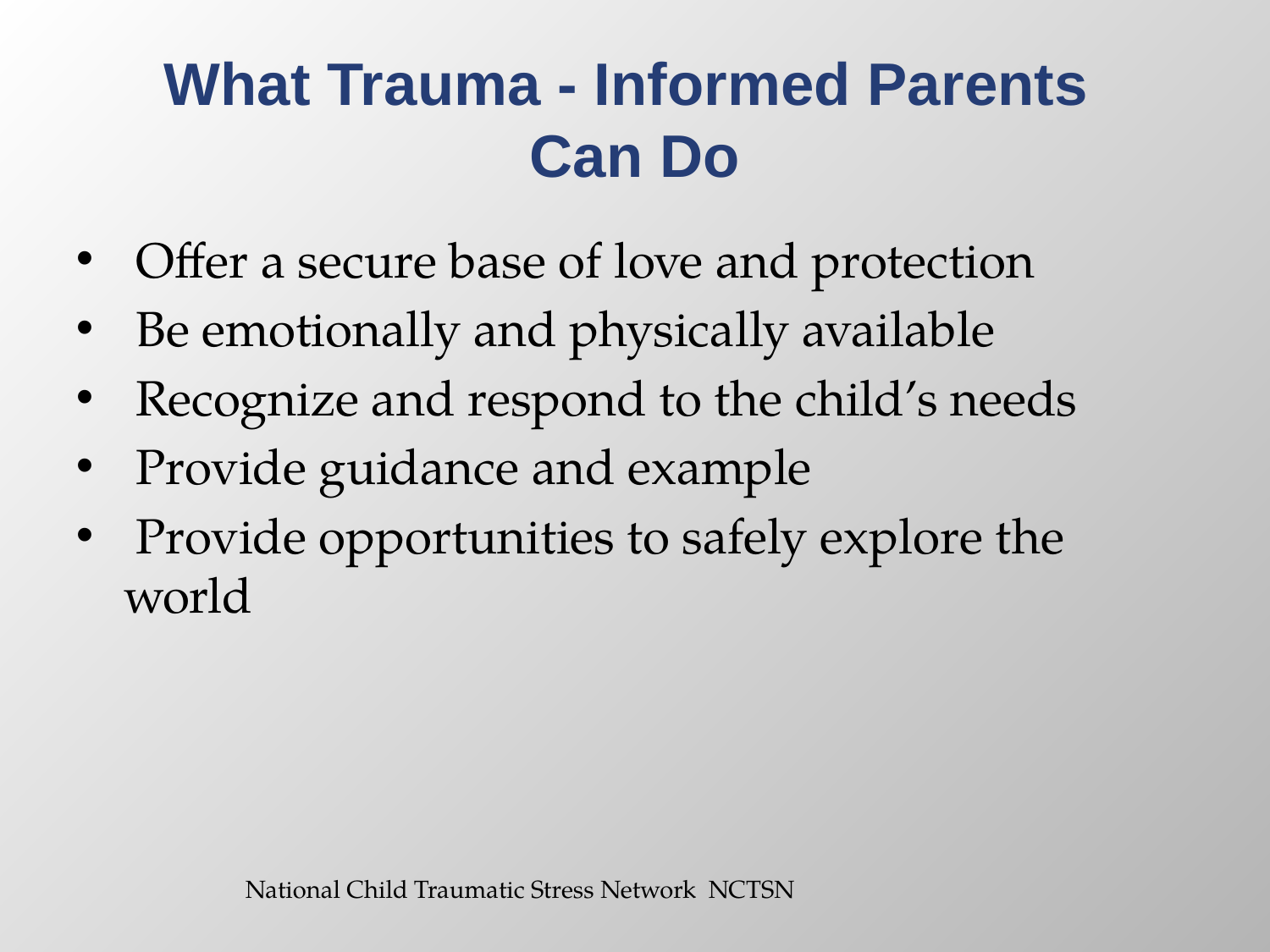

# What Trauma - Informed Parents Can Do
 Offer a secure base of love and protection
 Be emotionally and physically available
 Recognize and respond to the child’s needs
 Provide guidance and example
 Provide opportunities to safely explore the world
National Child Traumatic Stress Network  NCTSN